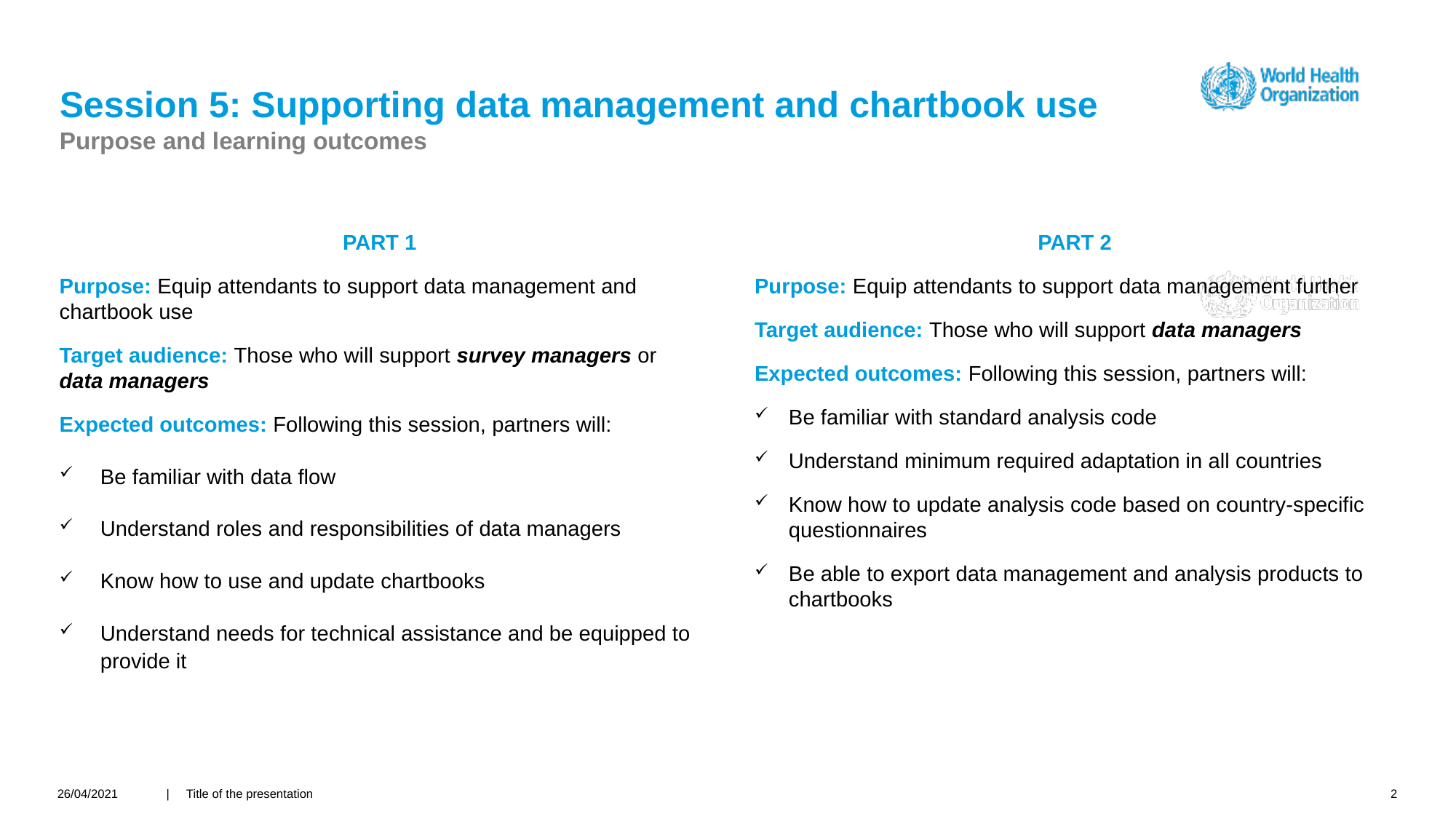

# Session 5: Supporting data management and chartbook use
Purpose and learning outcomes
PART 1
Purpose: Equip attendants to support data management and chartbook use
Target audience: Those who will support survey managers or data managers
Expected outcomes: Following this session, partners will:
Be familiar with data flow
Understand roles and responsibilities of data managers
Know how to use and update chartbooks
Understand needs for technical assistance and be equipped to provide it
PART 2
Purpose: Equip attendants to support data management further
Target audience: Those who will support data managers
Expected outcomes: Following this session, partners will:
Be familiar with standard analysis code
Understand minimum required adaptation in all countries
Know how to update analysis code based on country-specific questionnaires
Be able to export data management and analysis products to chartbooks

26/04/2021
|     Title of the presentation
2